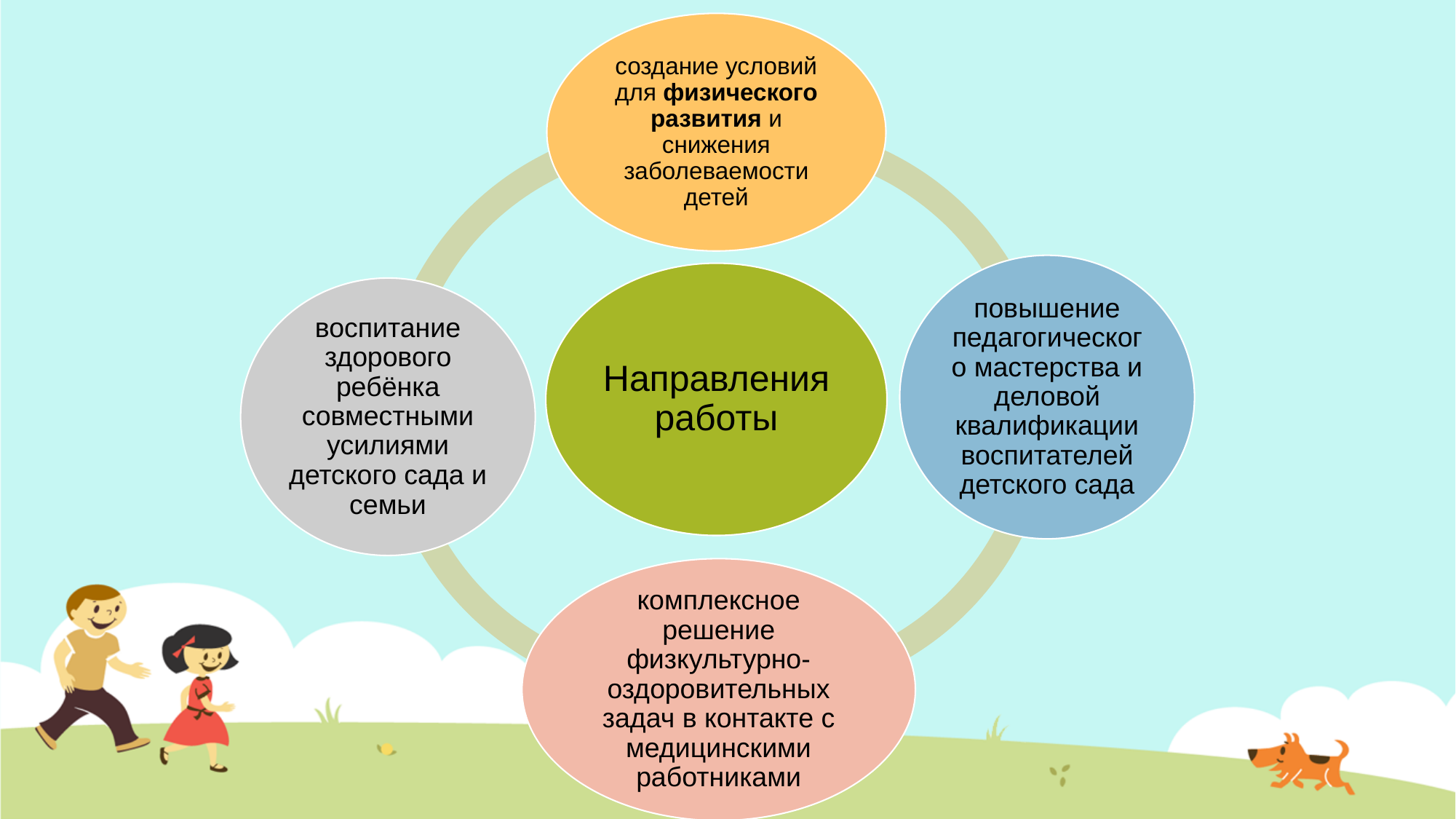

Направления работы
создание условий для физического развития и снижения заболеваемости детей
повышение педагогического мастерства и деловой квалификации воспитателей детского сада
комплексное решение физкультурно-оздоровительных задач в контакте с медицинскими работниками
воспитание здорового ребёнка совместными усилиями детского сада и семьи